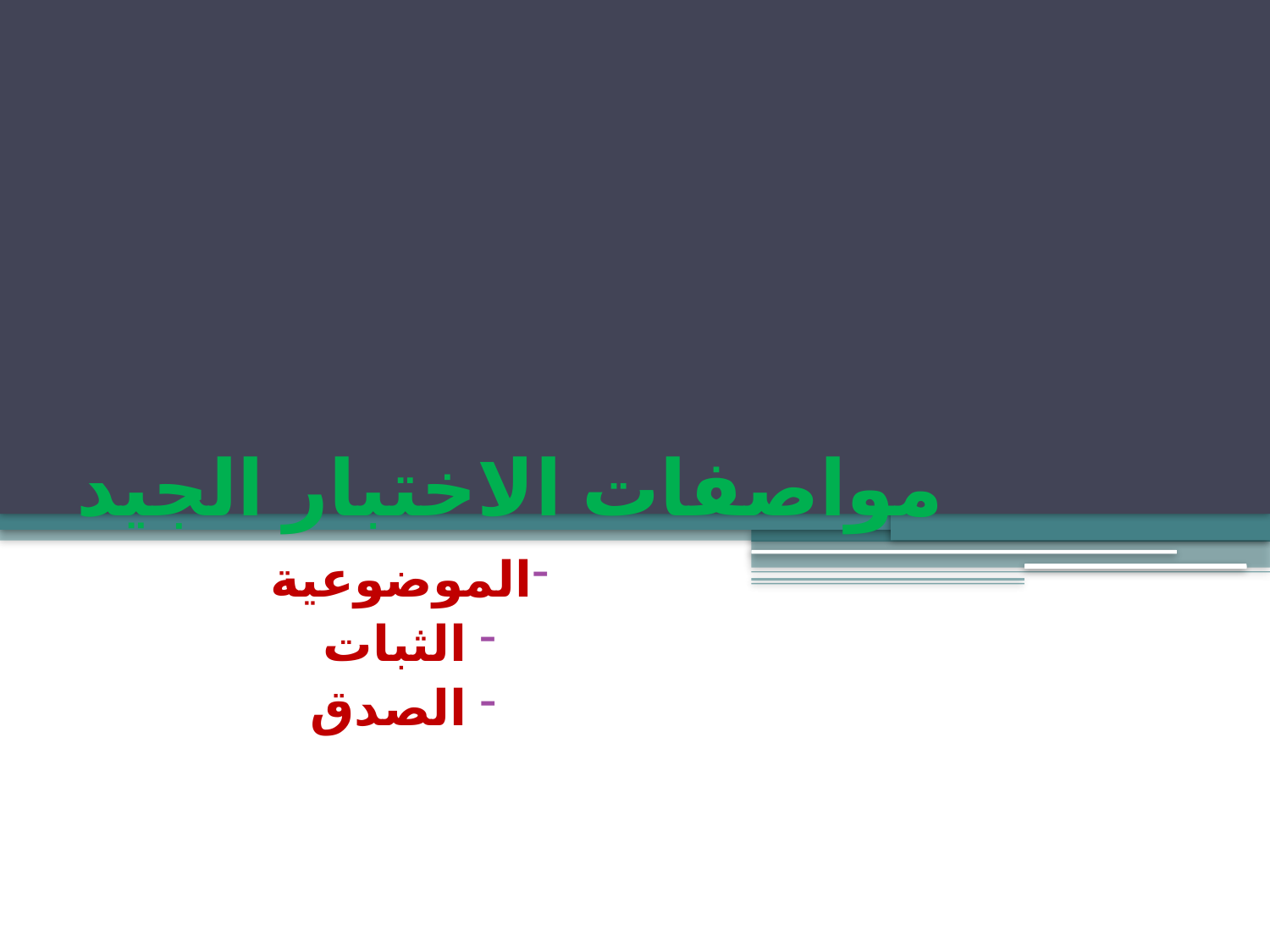

# مواصفات الاختبار الجيد
الموضوعية
 الثبات
 الصدق